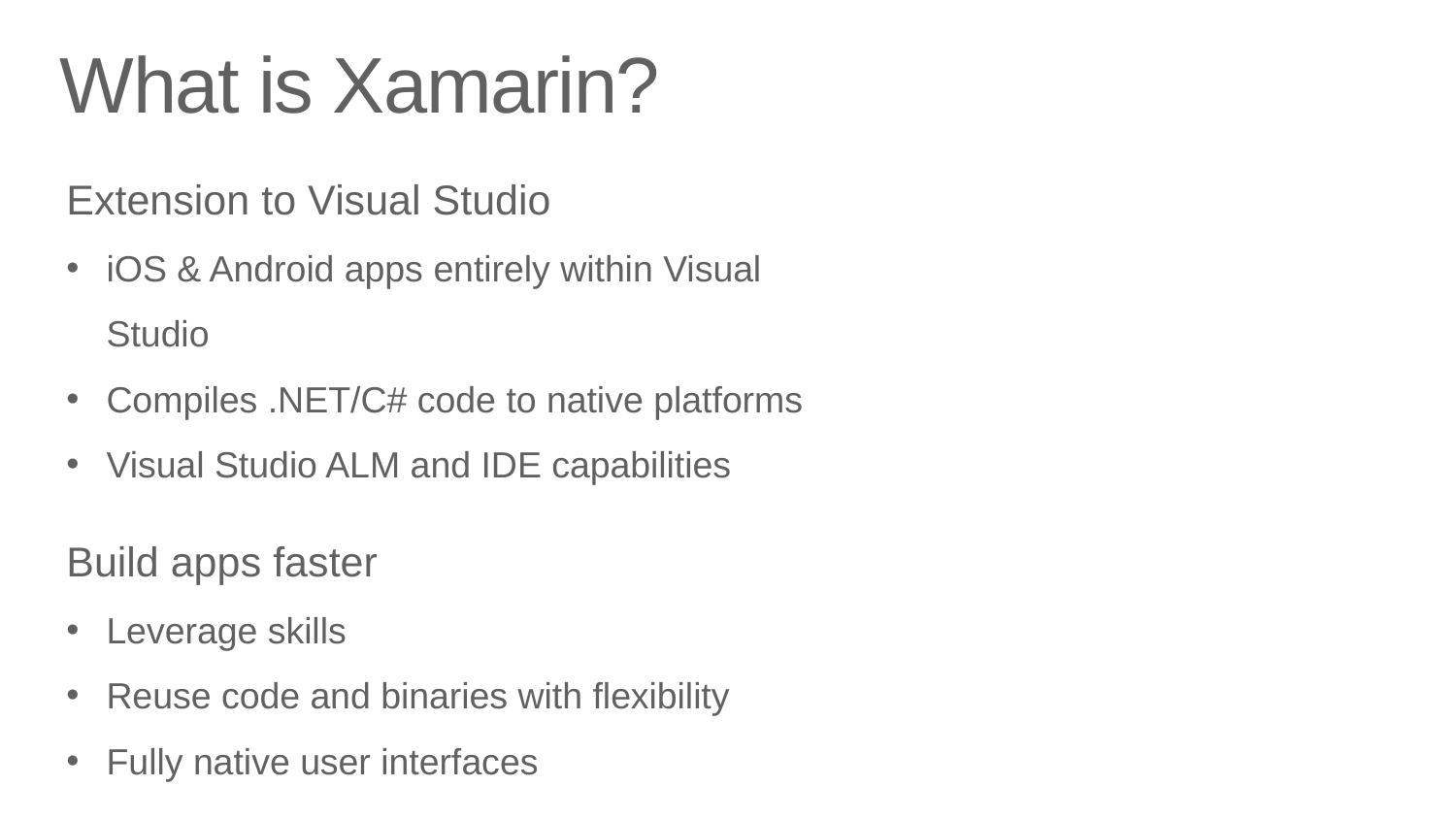

# What is Xamarin?
Extension to Visual Studio
iOS & Android apps entirely within Visual Studio
Compiles .NET/C# code to native platforms
Visual Studio ALM and IDE capabilities

Build apps faster
Leverage skills
Reuse code and binaries with flexibility
Fully native user interfaces